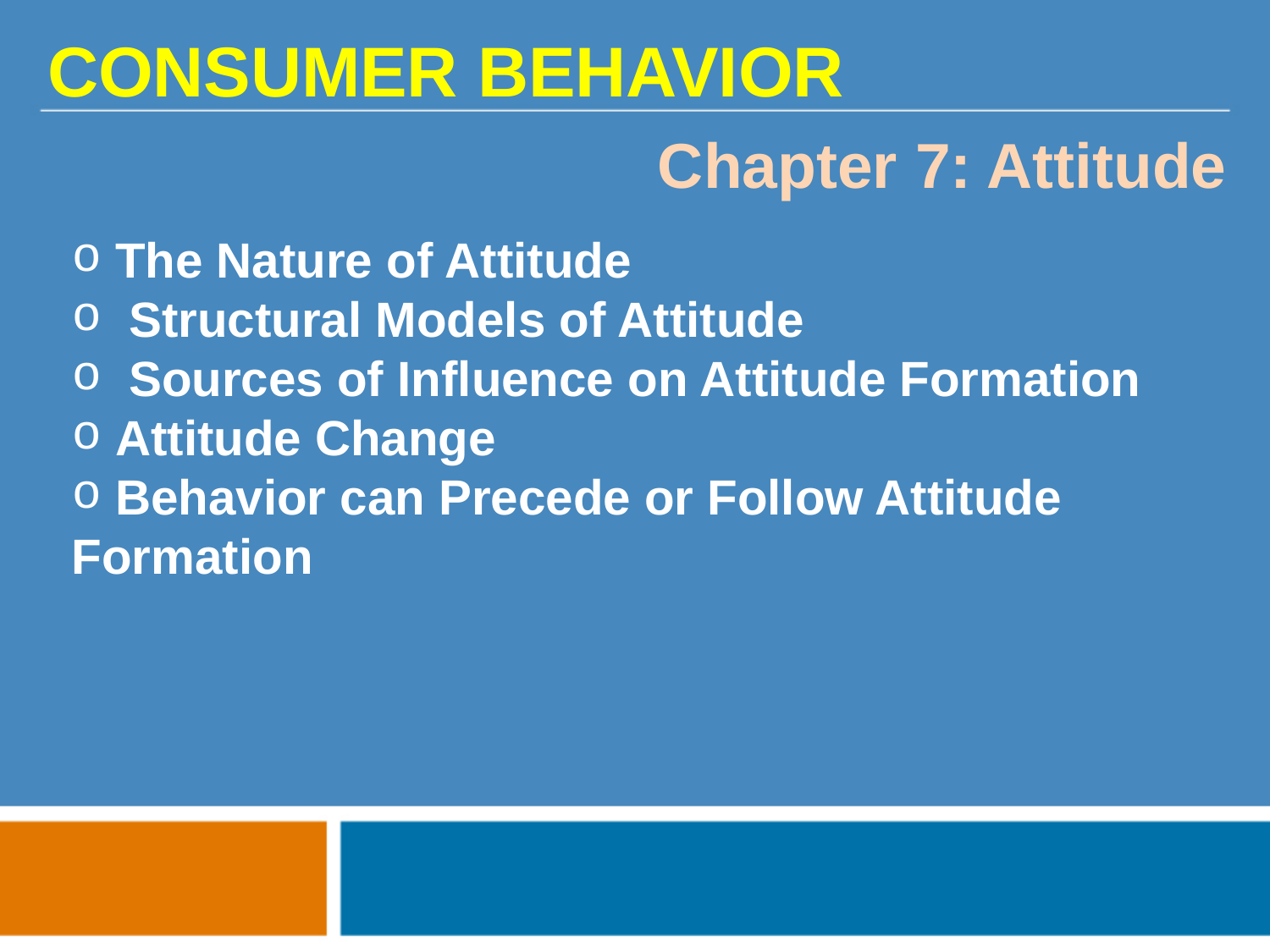

CONSUMER BEHAVIOR
Chapter 7: Attitude
 The Nature of Attitude
  Structural Models of Attitude
  Sources of Influence on Attitude Formation
 Attitude Change
 Behavior can Precede or Follow Attitude Formation